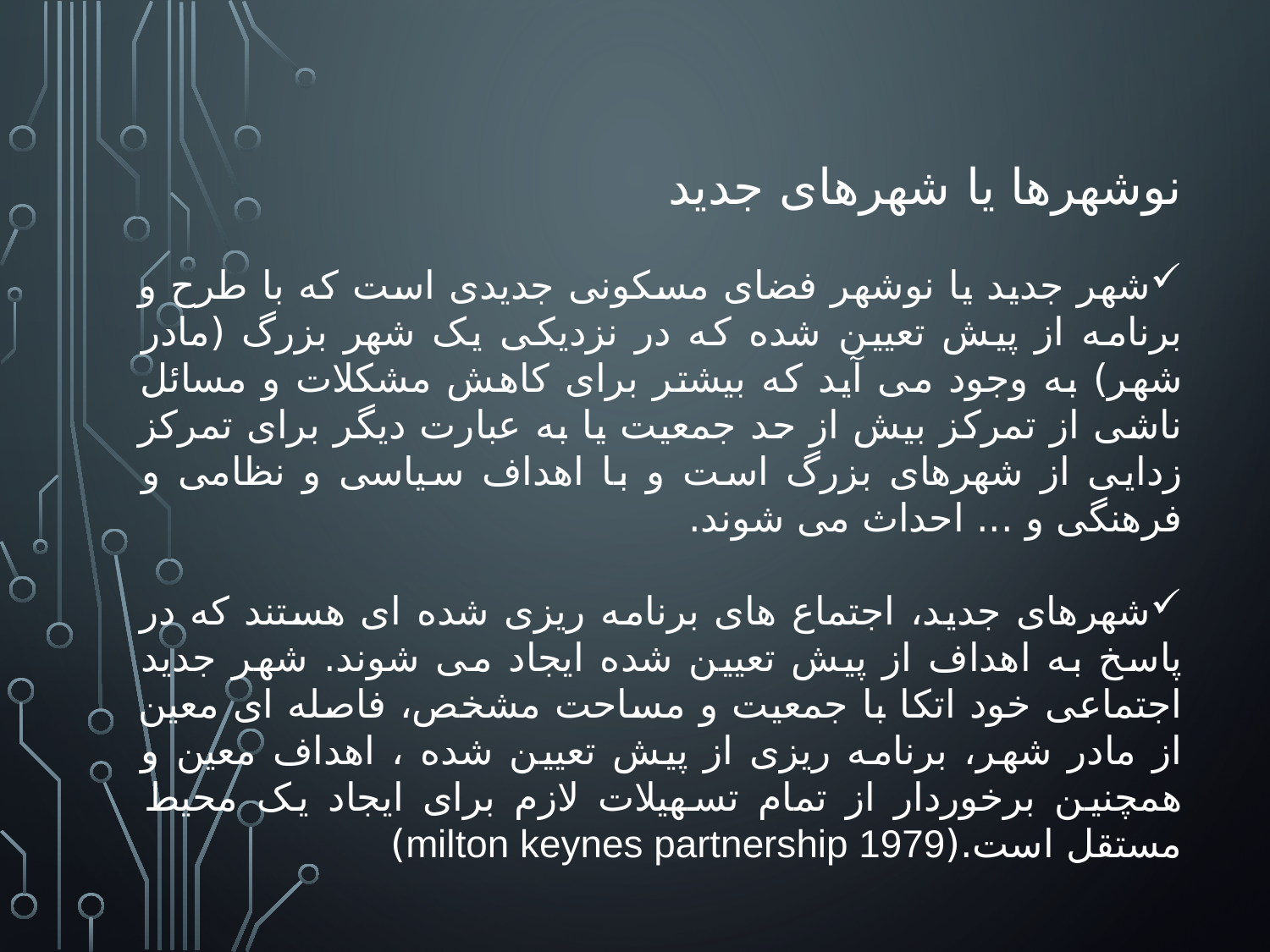

نوشهرها یا شهرهای جدید

شهر جدید یا نوشهر فضای مسکونی جدیدی است که با طرح و برنامه از پیش تعیین شده که در نزدیکی یک شهر بزرگ (مادر شهر) به وجود می آید که بیشتر برای کاهش مشکلات و مسائل ناشی از تمرکز بیش از حد جمعیت یا به عبارت دیگر برای تمرکز زدایی از شهرهای بزرگ است و با اهداف سیاسی و نظامی و فرهنگی و ... احداث می شوند.

شهرهای جدید، اجتماع های برنامه ریزی شده ای هستند که در پاسخ به اهداف از پیش تعیین شده ایجاد می شوند. شهر جدید اجتماعی خود اتکا با جمعیت و مساحت مشخص، فاصله ای معین از مادر شهر، برنامه ریزی از پیش تعیین شده ، اهداف معین و همچنین برخوردار از تمام تسهیلات لازم برای ایجاد یک محیط مستقل است.(milton keynes partnership 1979)